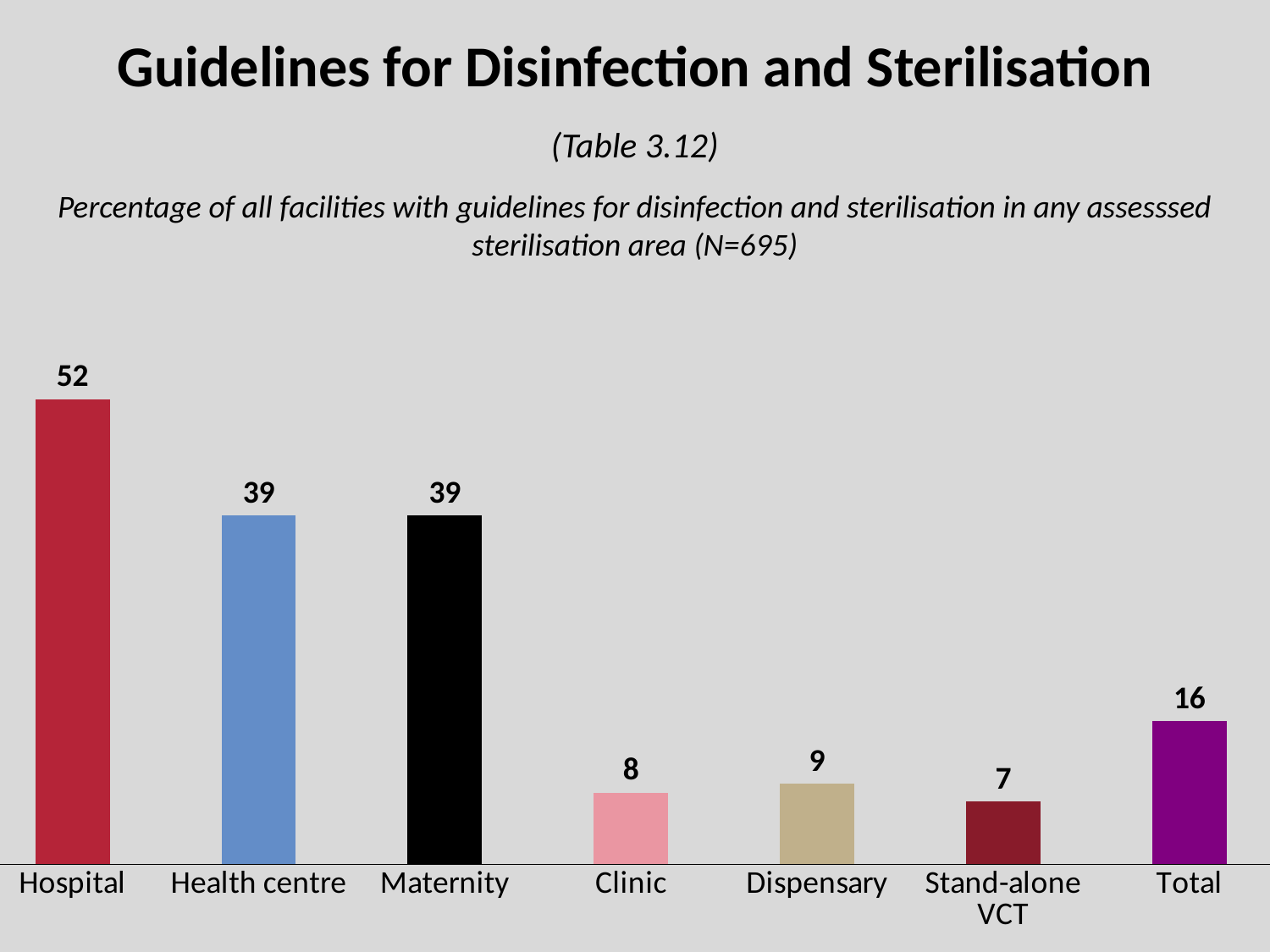

# Guidelines for Disinfection and Sterilisation
(Table 3.12)
Percentage of all facilities with guidelines for disinfection and sterilisation in any assesssed sterilisation area (N=695)

### Chart

| Category | Series 1 |
|---|---|
| Hospital | 52.0 |
| Health centre | 39.0 |
| Maternity | 39.0 |
| Clinic | 8.0 |
| Dispensary | 9.0 |
| Stand-alone VCT | 7.0 |
| Total | 16.0 |